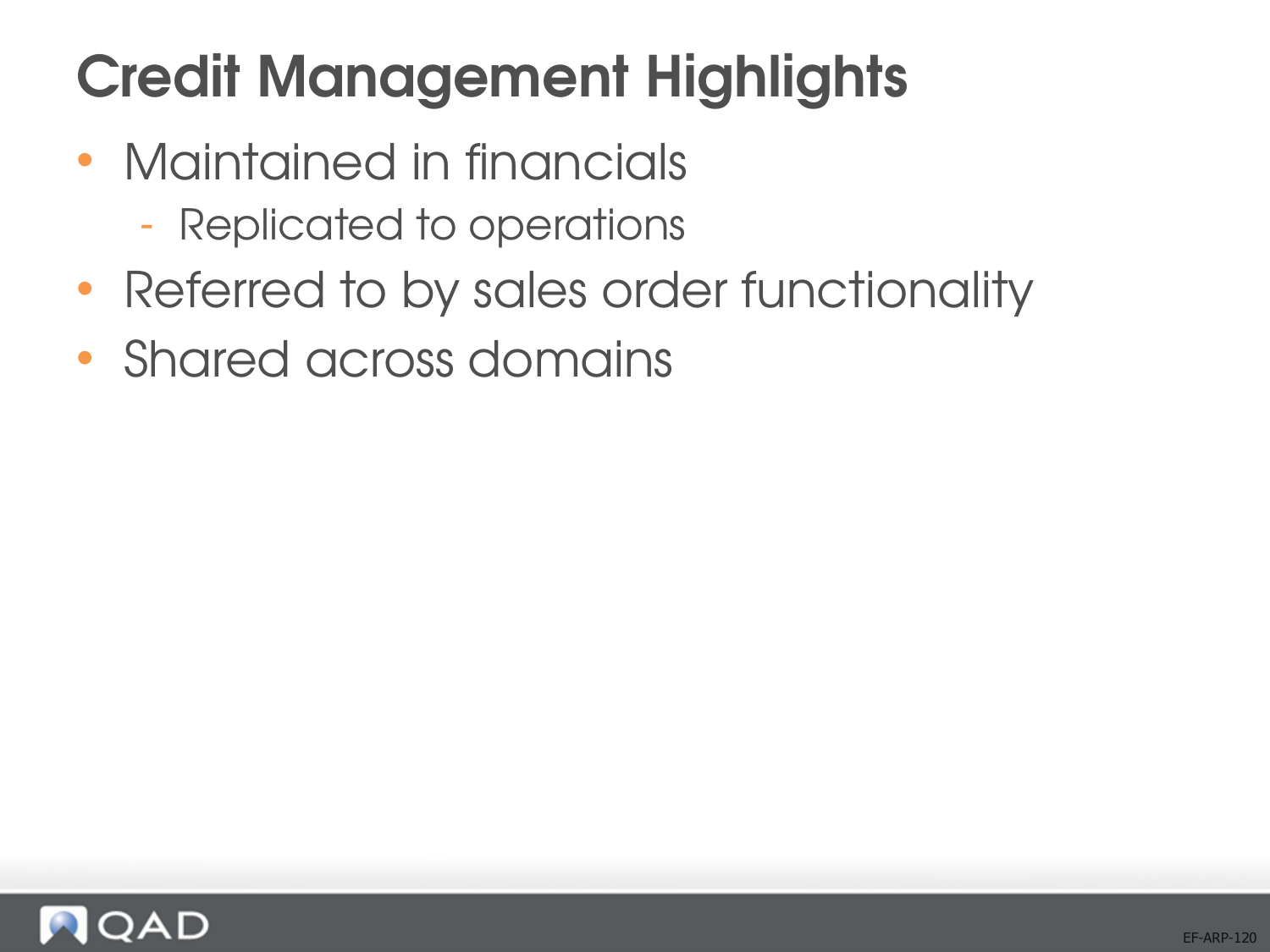

# Credit Management Highlights
Maintained in financials
Replicated to operations
Referred to by sales order functionality
Shared across domains

EF-ARP-120